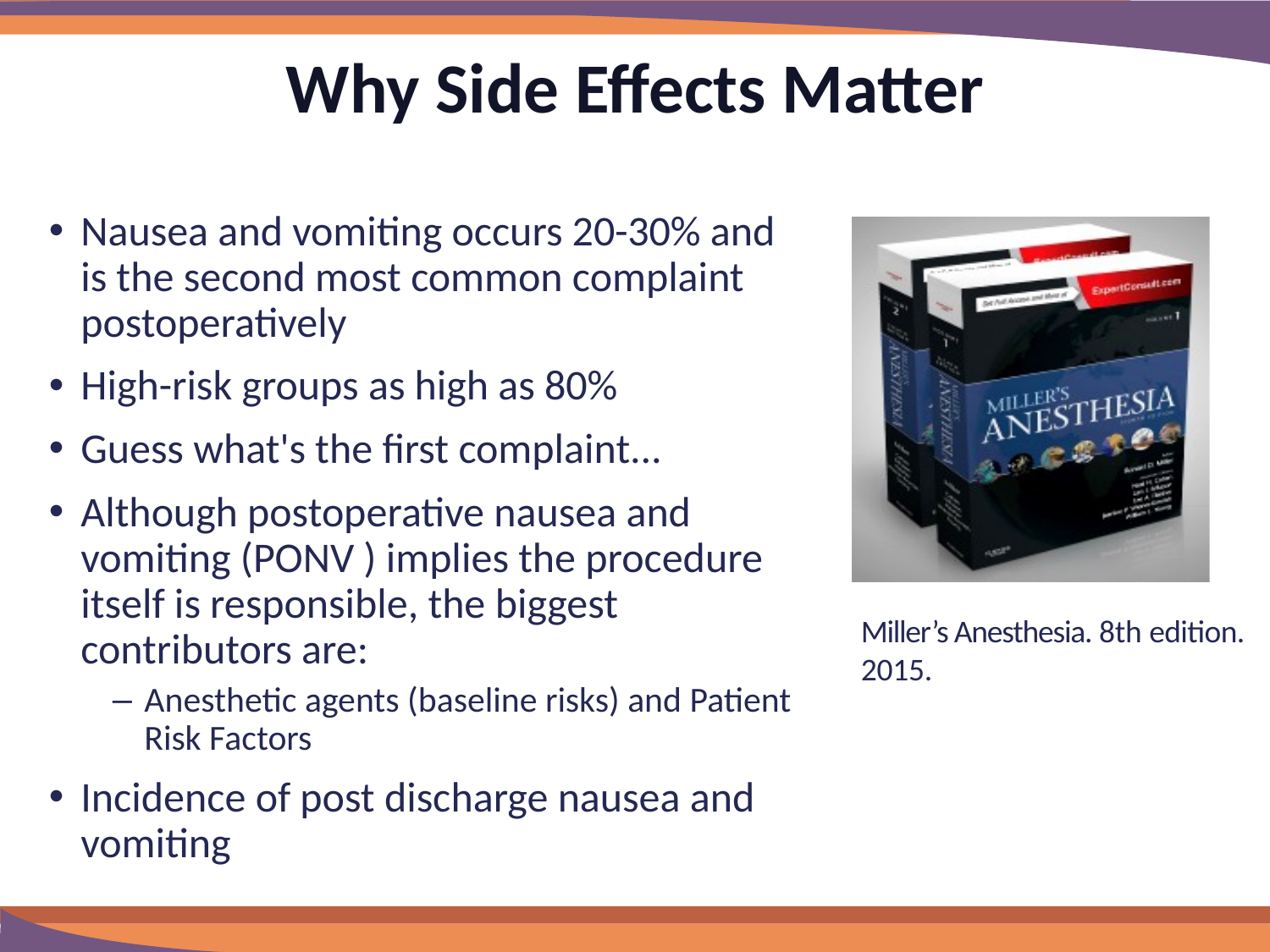

# Why Side Effects Matter
Nausea and vomiting occurs 20-30% and is the second most common complaint postoperatively
High-risk groups as high as 80%
Guess what's the first complaint...
Although postoperative nausea and vomiting (PONV ) implies the procedure itself is responsible, the biggest contributors are:
Anesthetic agents (baseline risks) and Patient Risk Factors
Incidence of post discharge nausea and vomiting

Miller’s Anesthesia. 8th edition. 2015.